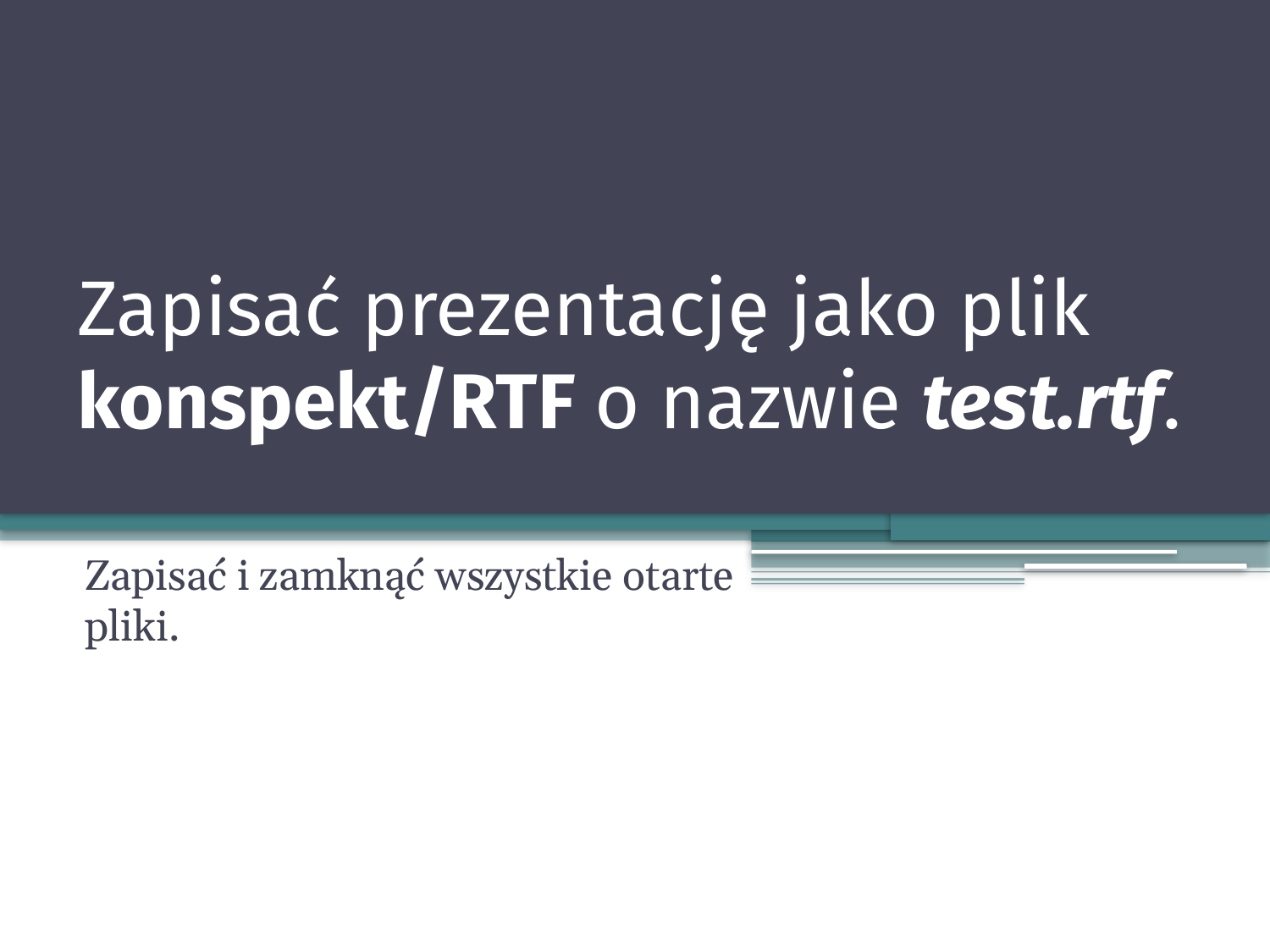

# Zapisać prezentację jako plik konspekt/RTF o nazwie test.rtf.
Zapisać i zamknąć wszystkie otarte pliki.